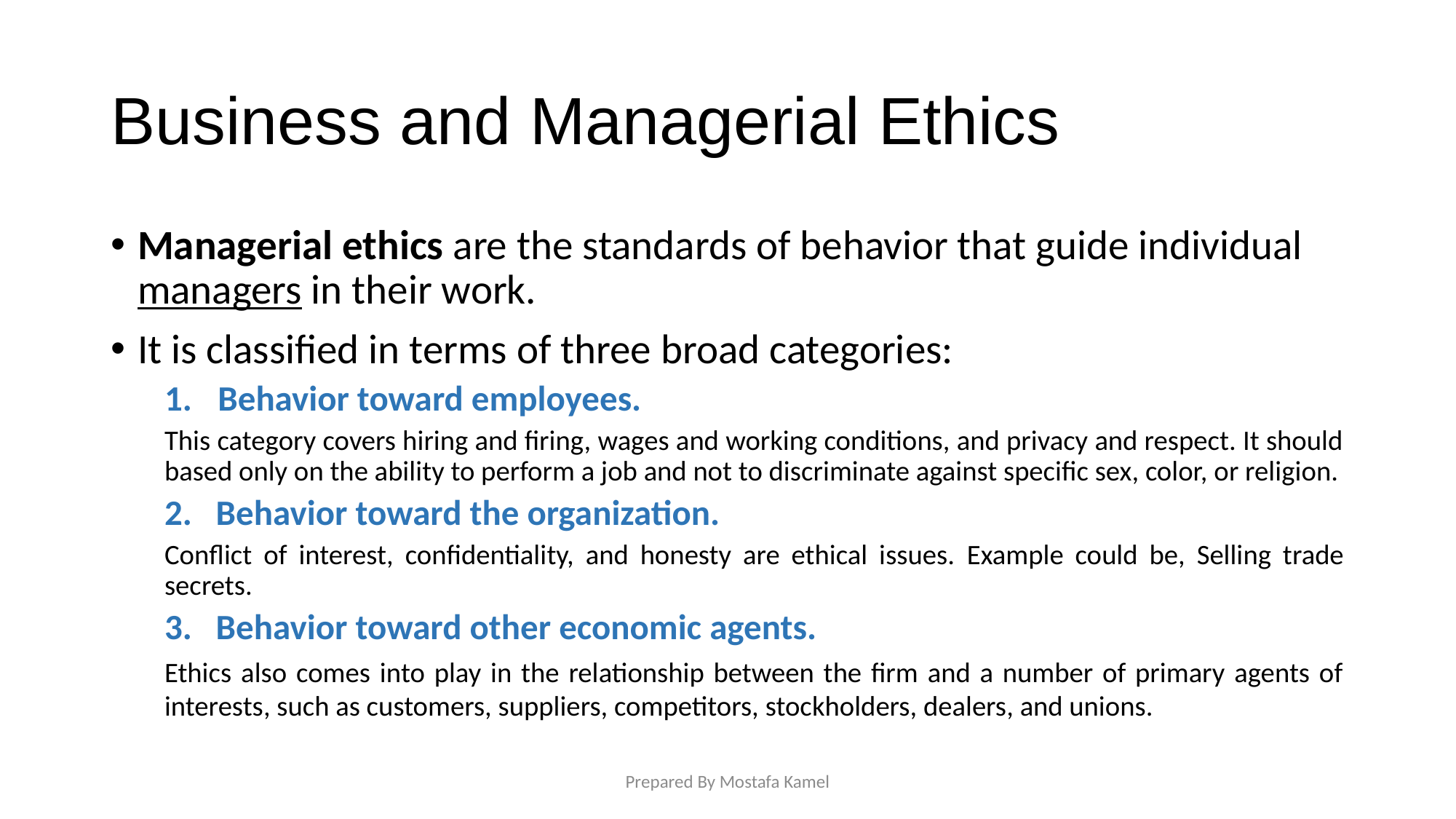

# Business and Managerial Ethics
Managerial ethics are the standards of behavior that guide individual managers in their work.
It is classified in terms of three broad categories:
Behavior toward employees.
This category covers hiring and firing, wages and working conditions, and privacy and respect. It should based only on the ability to perform a job and not to discriminate against specific sex, color, or religion.
2.   Behavior toward the organization.
Conflict of interest, confidentiality, and honesty are ethical issues. Example could be, Selling trade secrets.
3.   Behavior toward other economic agents.
Ethics also comes into play in the relationship between the firm and a number of primary agents of interests, such as customers, suppliers, competitors, stockholders, dealers, and unions.

Prepared By Mostafa Kamel